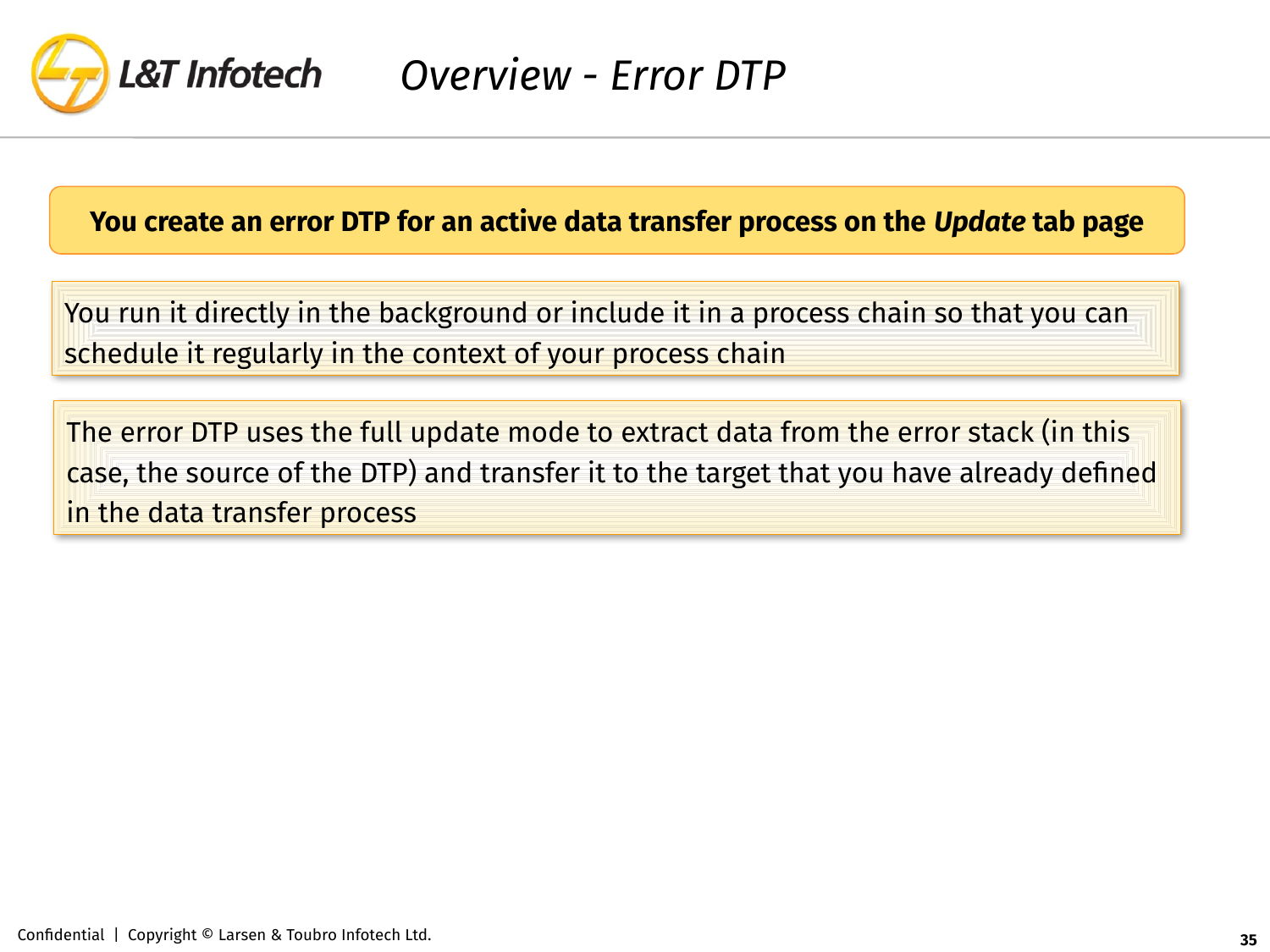

# Overview - Error DTP
You create an error DTP for an active data transfer process on the Update tab page
You run it directly in the background or include it in a process chain so that you can schedule it regularly in the context of your process chain
The error DTP uses the full update mode to extract data from the error stack (in this case, the source of the DTP) and transfer it to the target that you have already defined in the data transfer process
Confidential  |  Copyright © Larsen & Toubro Infotech Ltd.
35